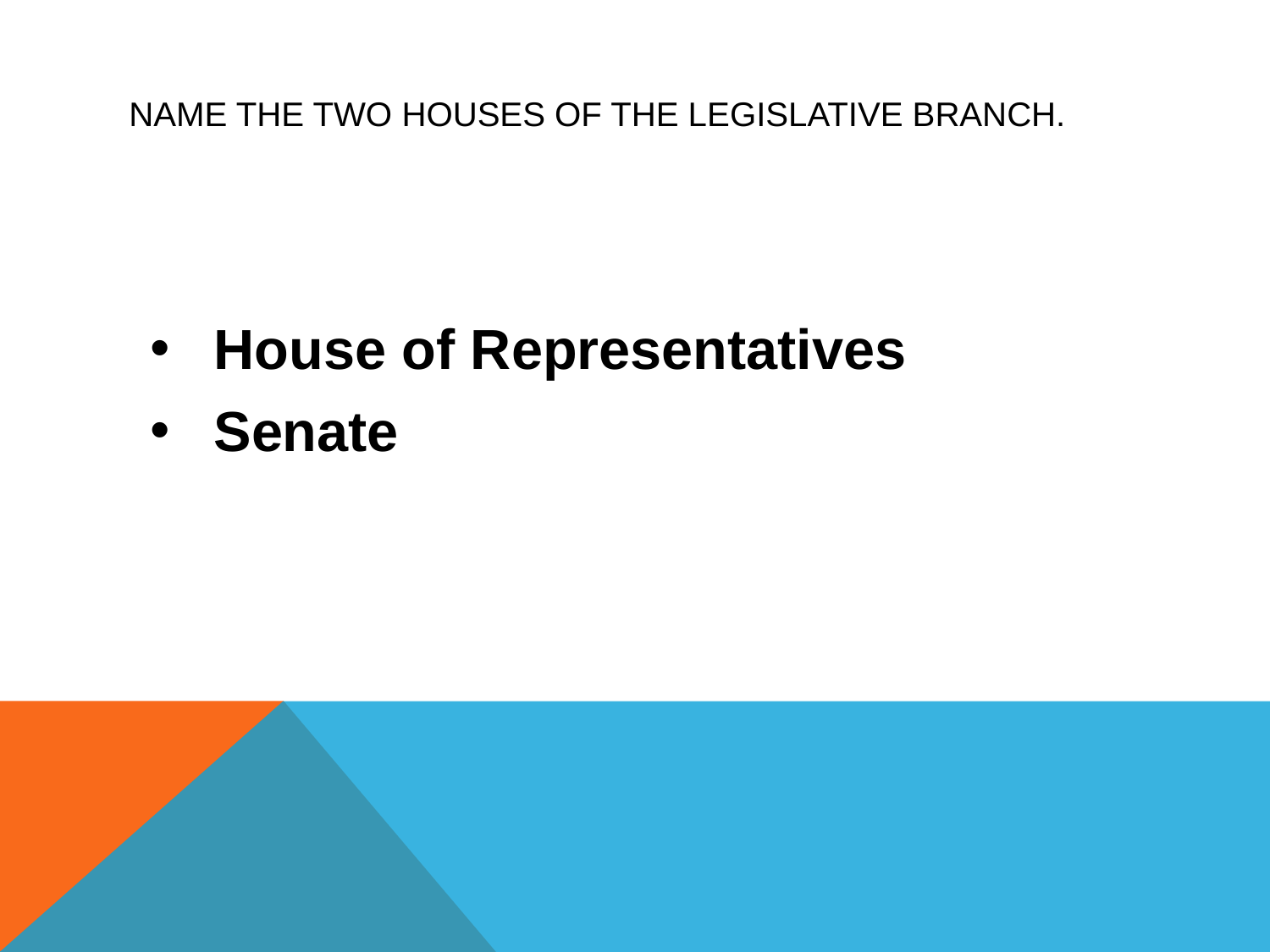

# Name the two houses of the Legislative Branch.
House of Representatives
Senate